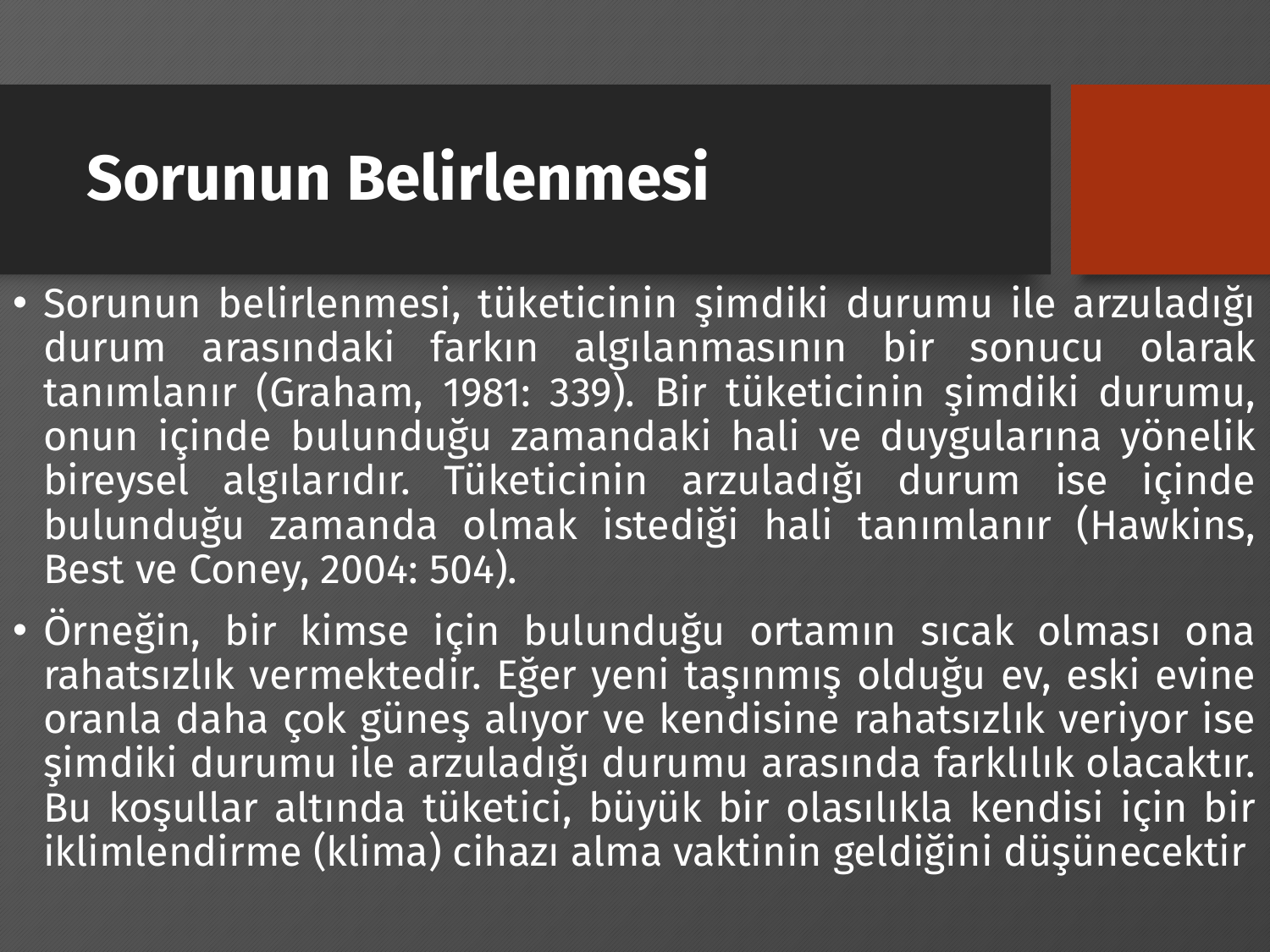

# Sorunun Belirlenmesi
Sorunun belirlenmesi, tüketicinin şimdiki durumu ile arzuladığı durum arasındaki farkın algılanmasının bir sonucu olarak tanımlanır (Graham, 1981: 339). Bir tüketicinin şimdiki durumu, onun içinde bulunduğu zamandaki hali ve duygularına yönelik bireysel algılarıdır. Tüketicinin arzuladığı durum ise içinde bulunduğu zamanda olmak istediği hali tanımlanır (Hawkins, Best ve Coney, 2004: 504).
Örneğin, bir kimse için bulunduğu ortamın sıcak olması ona rahatsızlık vermektedir. Eğer yeni taşınmış olduğu ev, eski evine oranla daha çok güneş alıyor ve kendisine rahatsızlık veriyor ise şimdiki durumu ile arzuladığı durumu arasında farklılık olacaktır. Bu koşullar altında tüketici, büyük bir olasılıkla kendisi için bir iklimlendirme (klima) cihazı alma vaktinin geldiğini düşünecektir